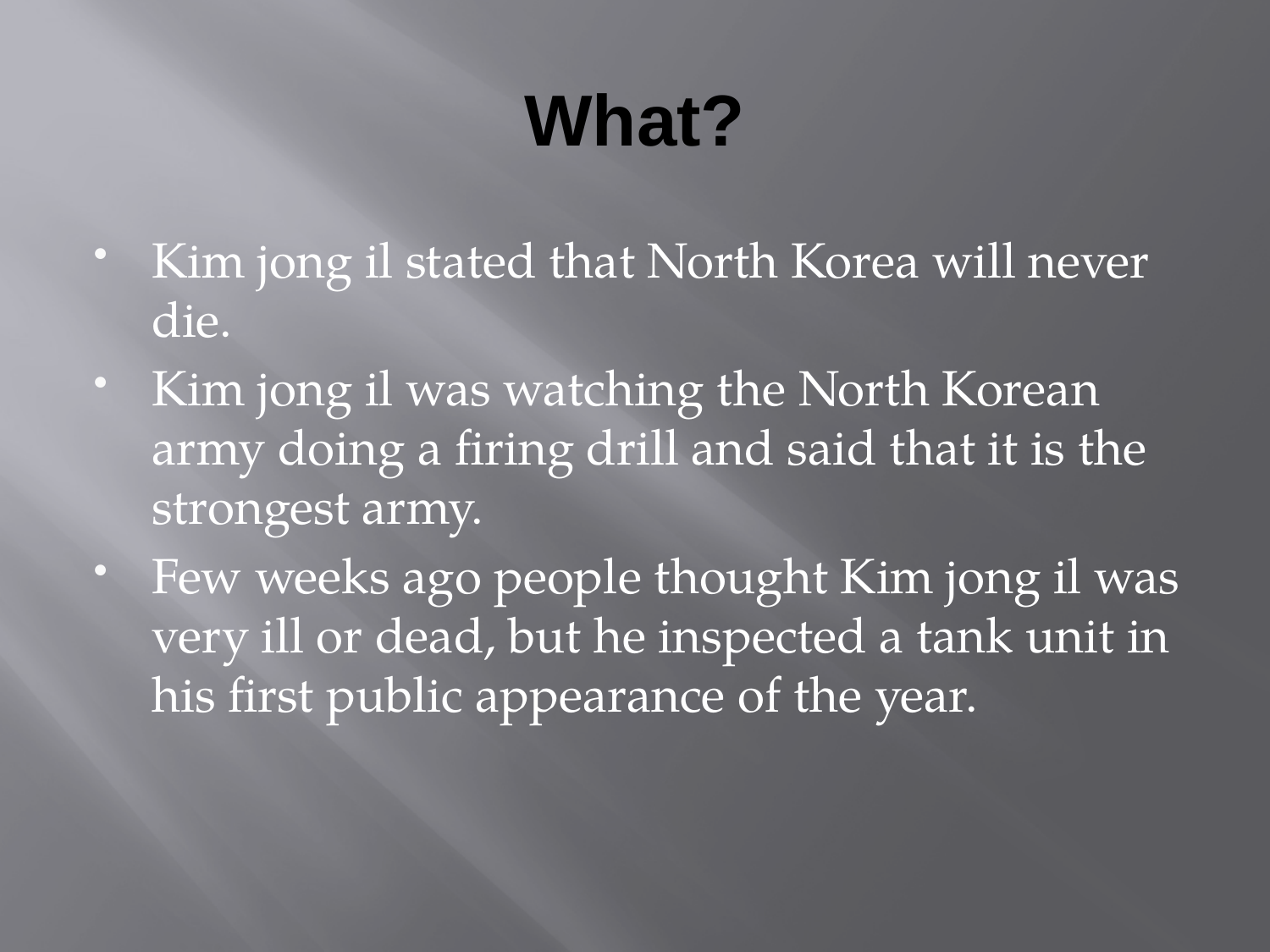

# What?
Kim jong il stated that North Korea will never die.
Kim jong il was watching the North Korean army doing a firing drill and said that it is the strongest army.
Few weeks ago people thought Kim jong il was very ill or dead, but he inspected a tank unit in his first public appearance of the year.